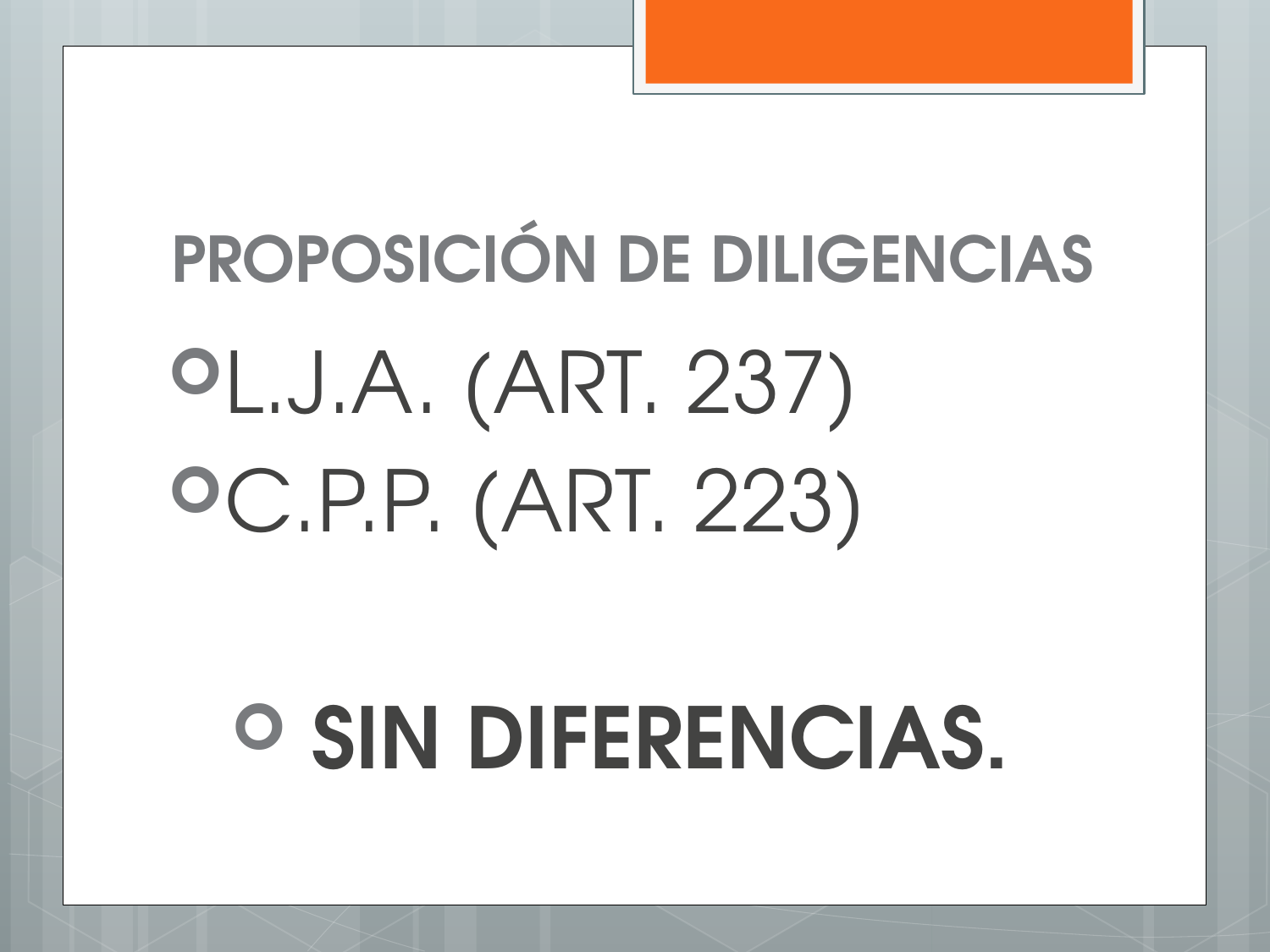

# PROPOSICIÓN DE DILIGENCIAS
L.J.A. (ART. 237)
C.P.P. (ART. 223)

 SIN DIFERENCIAS.